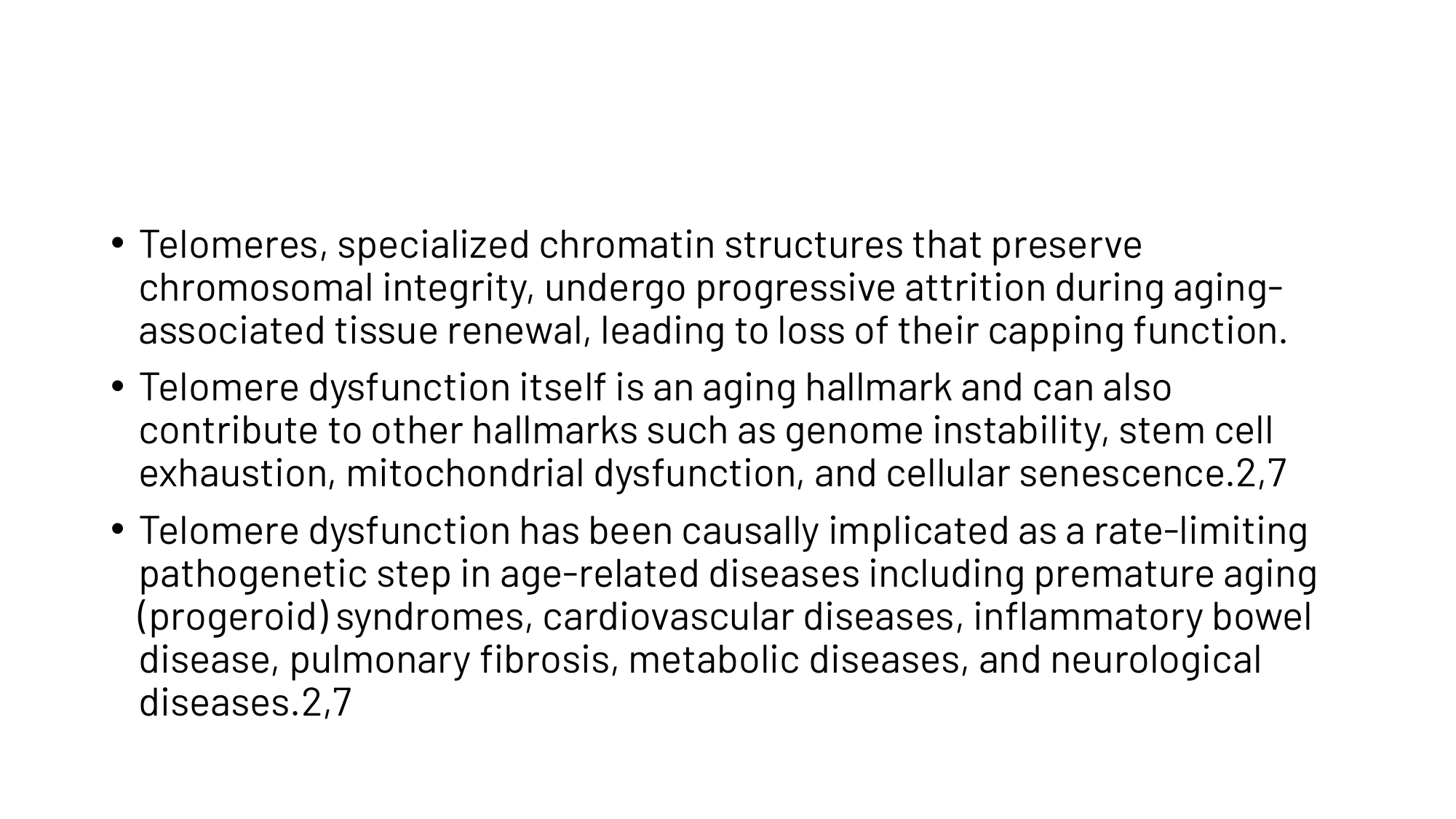

#
Telomeres, specialized chromatin structures that preserve chromosomal integrity, undergo progressive attrition during aging-associated tissue renewal, leading to loss of their capping function.
Telomere dysfunction itself is an aging hallmark and can also contribute to other hallmarks such as genome instability, stem cell exhaustion, mitochondrial dysfunction, and cellular senescence.2,7
Telomere dysfunction has been causally implicated as a rate-limiting pathogenetic step in age-related diseases including premature aging (progeroid) syndromes, cardiovascular diseases, inflammatory bowel disease, pulmonary fibrosis, metabolic diseases, and neurological diseases.2,7